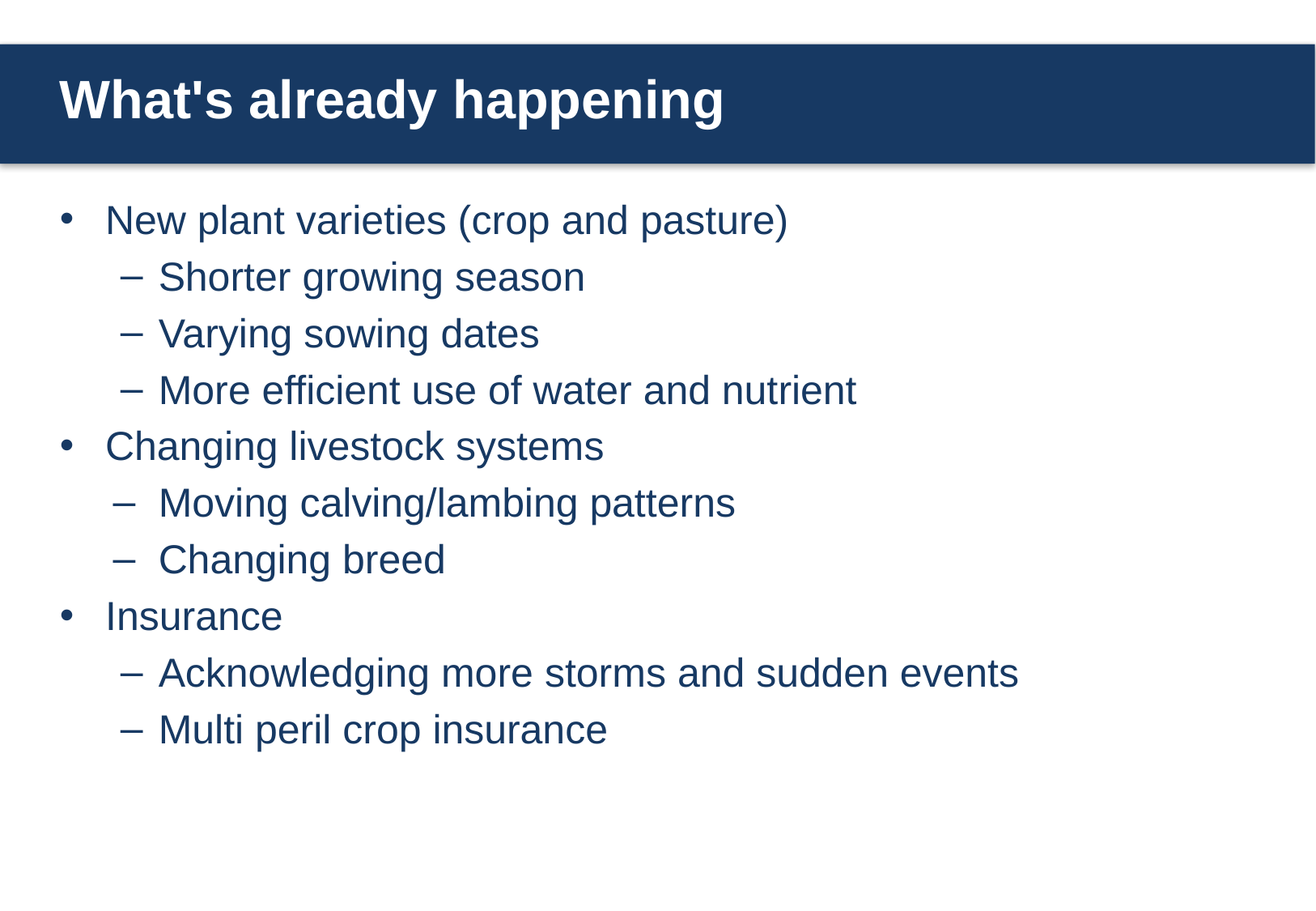

# What's already happening
New plant varieties (crop and pasture)
Shorter growing season
Varying sowing dates
More efficient use of water and nutrient
Changing livestock systems
Moving calving/lambing patterns
Changing breed
Insurance
Acknowledging more storms and sudden events
Multi peril crop insurance